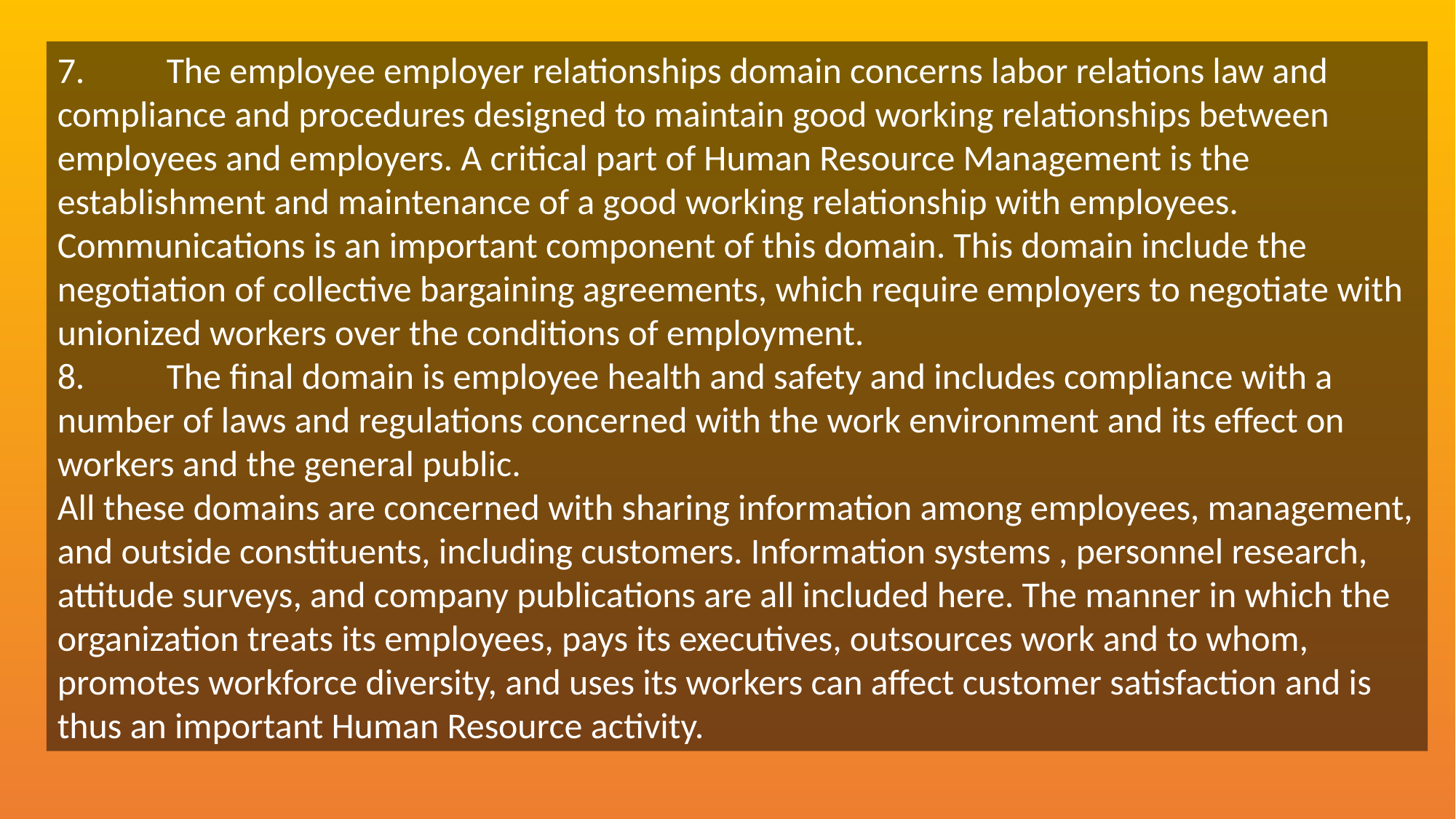

7.	The employee employer relationships domain concerns labor relations law and compliance and procedures designed to maintain good working relationships between employees and employers. A critical part of Human Resource Management is the establishment and maintenance of a good working relationship with employees. Communications is an important component of this domain. This domain include the negotiation of collective bargaining agreements, which require employers to negotiate with unionized workers over the conditions of employment.
8.	The final domain is employee health and safety and includes compliance with a number of laws and regulations concerned with the work environment and its effect on workers and the general public.
All these domains are concerned with sharing information among employees, management, and outside constituents, including customers. Information systems , personnel research, attitude surveys, and company publications are all included here. The manner in which the organization treats its employees, pays its executives, outsources work and to whom, promotes workforce diversity, and uses its workers can affect customer satisfaction and is thus an important Human Resource activity.